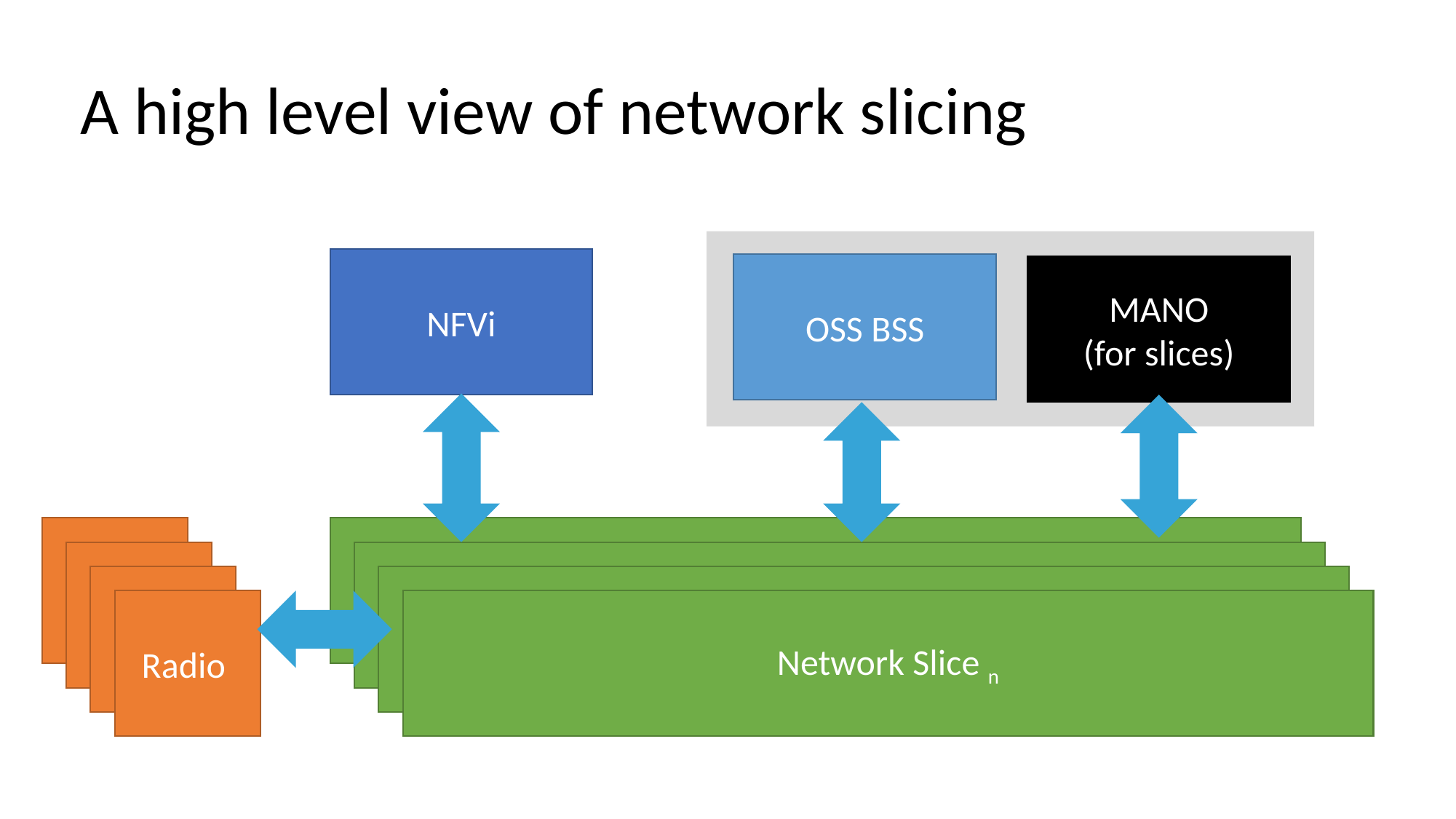

# A high level view of network slicing

NFVi
OSS BSS
MANO
(for slices)

Radio

Network Slice n